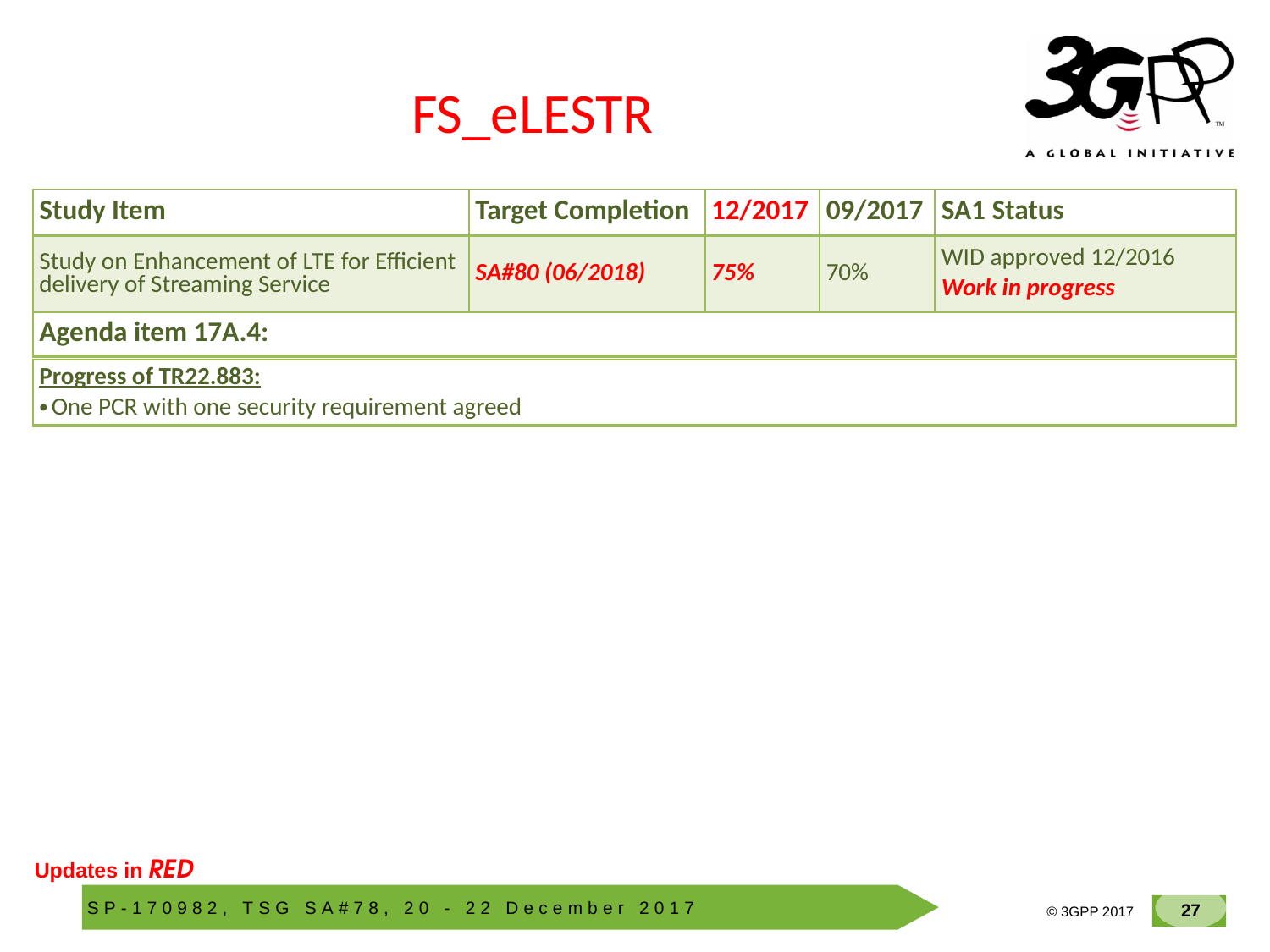

# FS_eLESTR
| Study Item | Target Completion | 12/2017 | 09/2017 | SA1 Status |
| --- | --- | --- | --- | --- |
| Study on Enhancement of LTE for Efficient delivery of Streaming Service | SA#80 (06/2018) | 75% | 70% | WID approved 12/2016 Work in progress |
| Agenda item 17A.4: |
| --- |
|  |
| Progress of TR22.883: One PCR with one security requirement agreed |
| --- |
Updates in RED